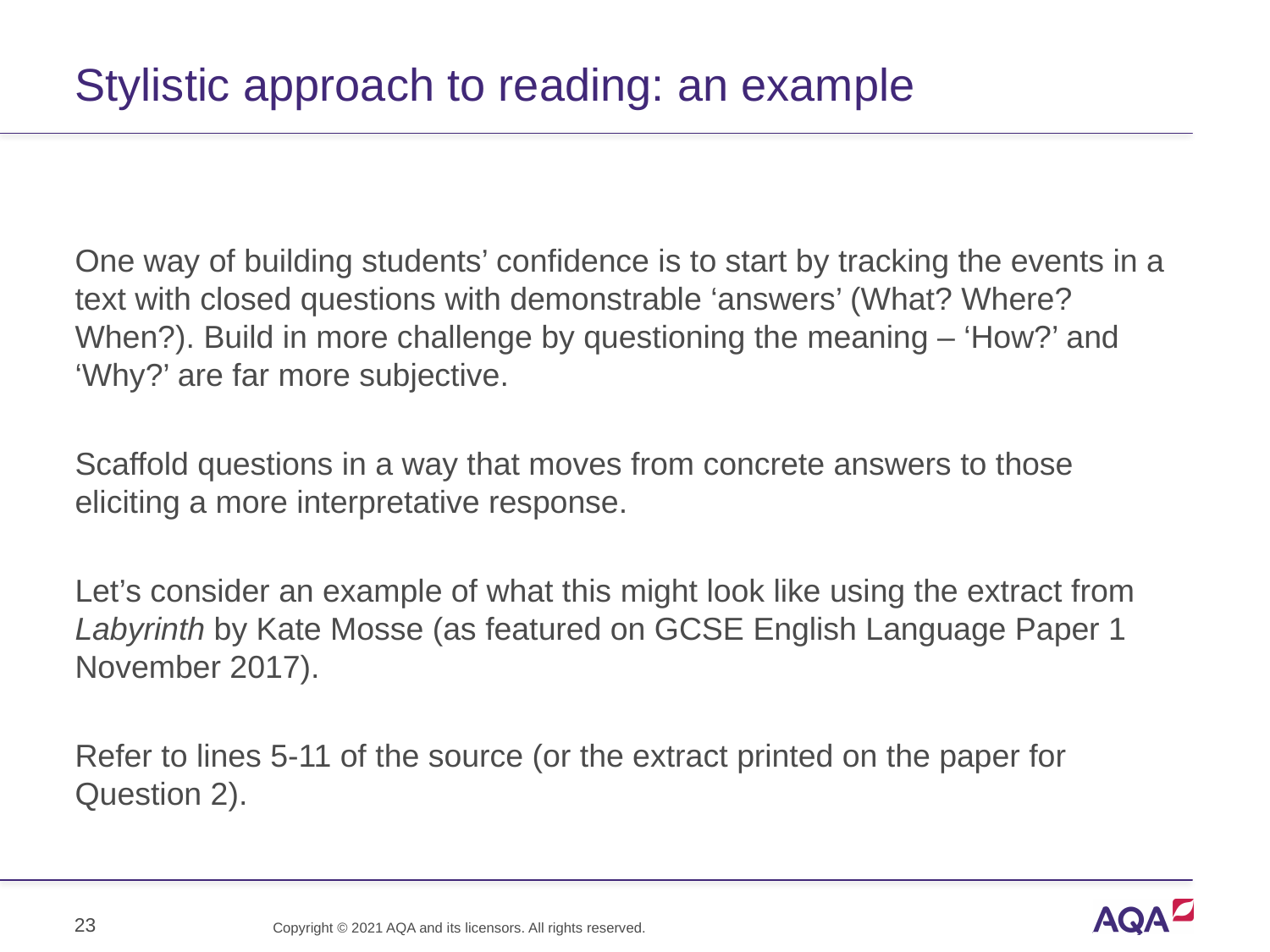

# Stylistic approach to reading: an example
One way of building students’ confidence is to start by tracking the events in a text with closed questions with demonstrable ‘answers’ (What? Where? When?). Build in more challenge by questioning the meaning – ‘How?’ and ‘Why?’ are far more subjective.

Scaffold questions in a way that moves from concrete answers to those eliciting a more interpretative response.

Let’s consider an example of what this might look like using the extract from Labyrinth by Kate Mosse (as featured on GCSE English Language Paper 1 November 2017).

Refer to lines 5-11 of the source (or the extract printed on the paper for Question 2).

23
Copyright © 2021 AQA and its licensors. All rights reserved.